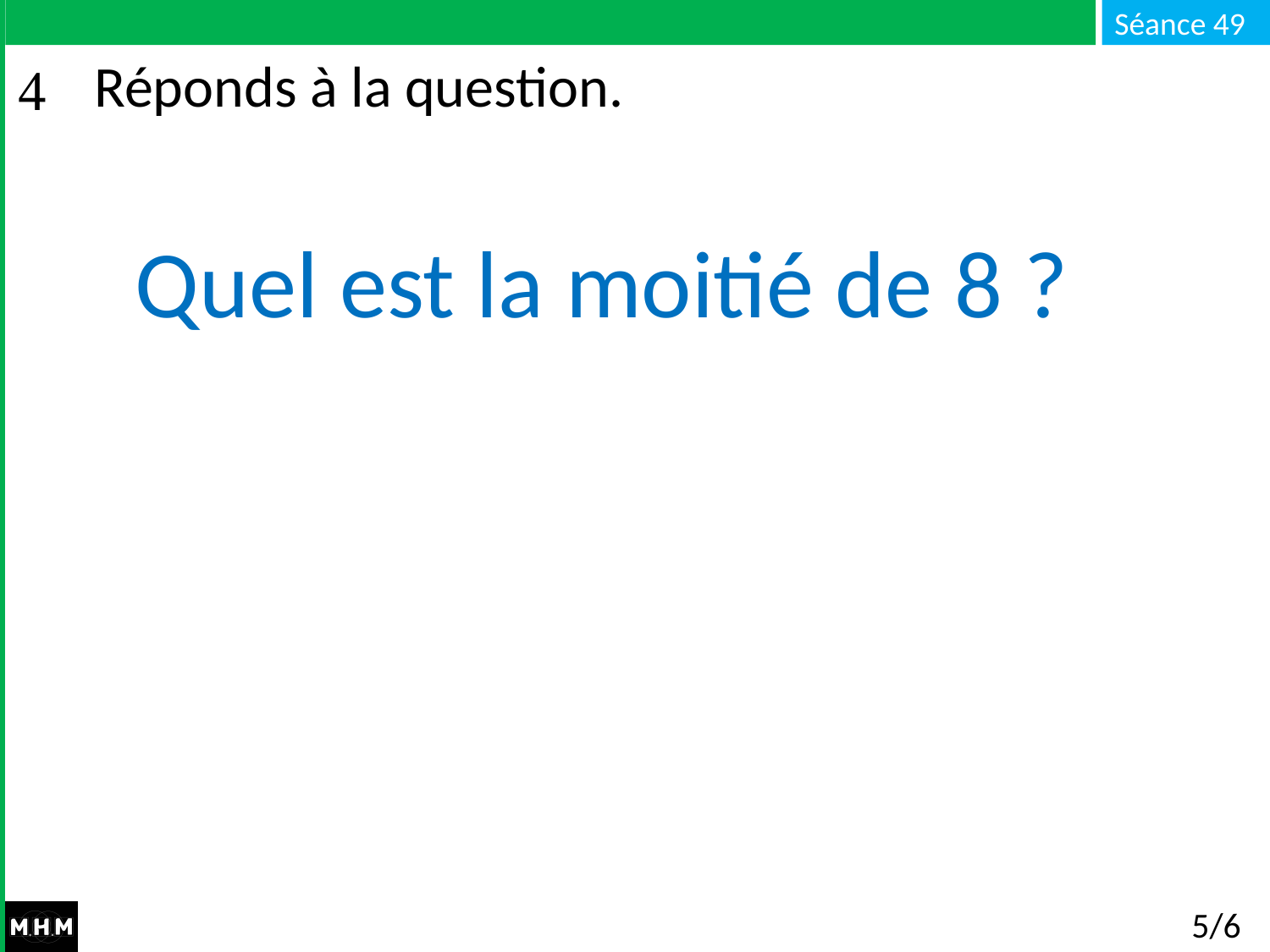

# Réponds à la question.
Quel est la moitié de 8 ?
5/6